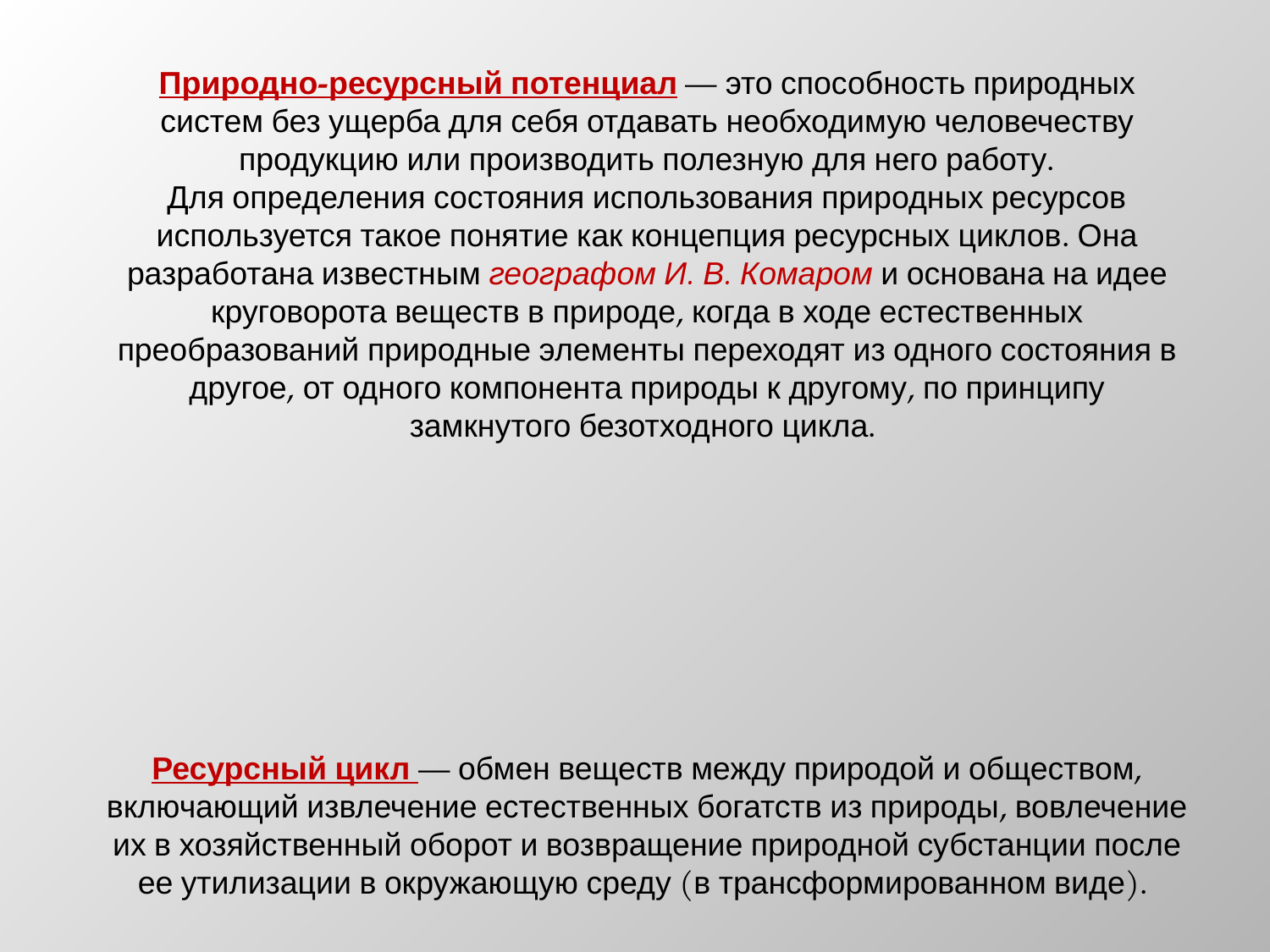

Природно-ресурсный потенциал — это способность природных систем без ущерба для себя отдавать необходимую человечеству продукцию или производить полезную для него работу.
Для определения состояния использования природных ресурсов используется такое понятие как концепция ресурсных циклов. Она разработана известным географом И. В. Комаром и основана на идее круговорота веществ в природе, когда в ходе естественных преобразований природные элементы переходят из одного состояния в другое, от одного компонента природы к другому, по принципу замкнутого безотходного цикла.

Ресурсный цикл — обмен веществ между природой и обществом, включающий извлечение естественных богатств из природы, вовлечение их в хозяйственный оборот и возвращение природной субстанции после ее утилизации в окружающую среду (в трансформированном виде).